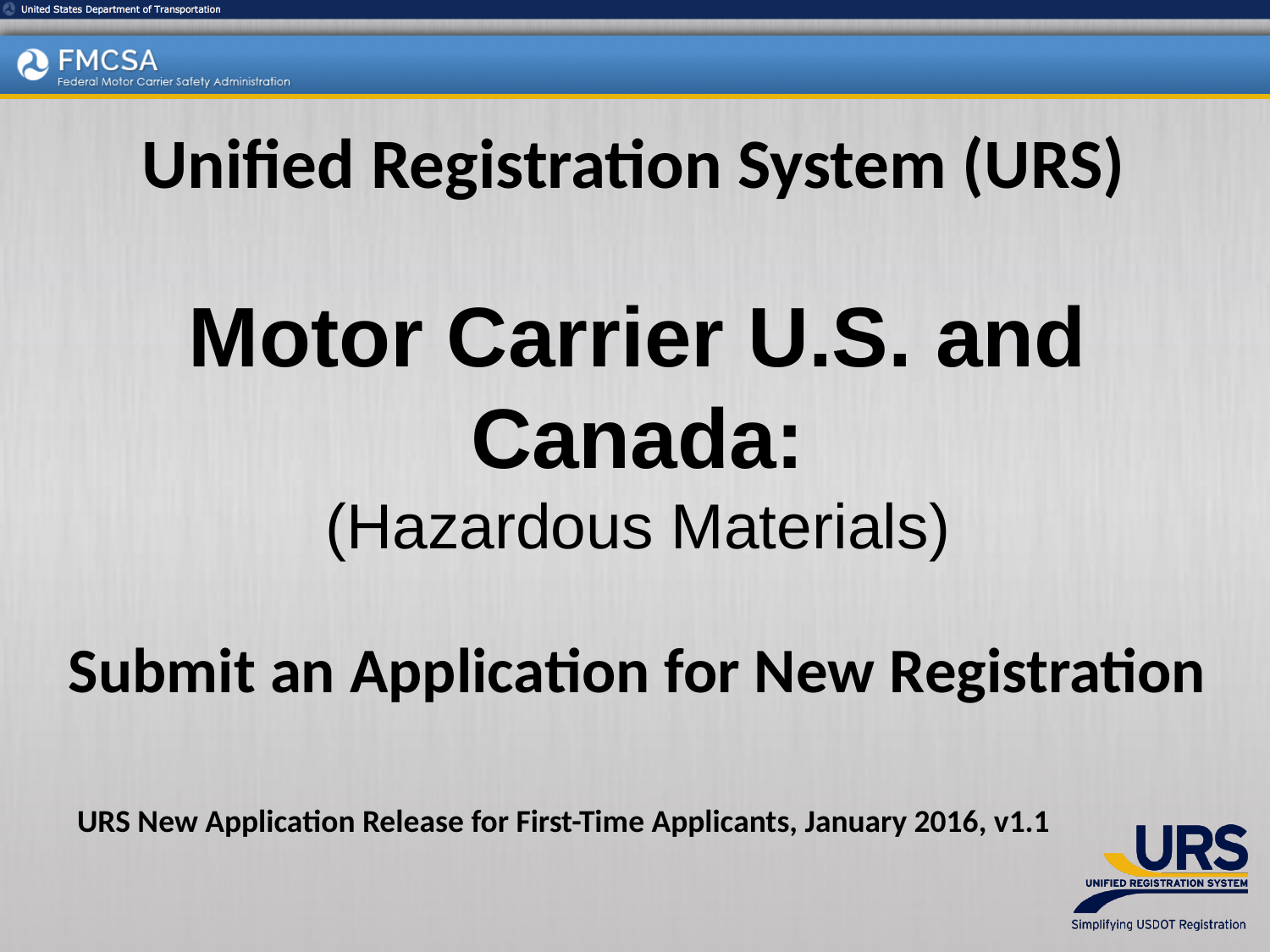

# Unified Registration System (URS)
Motor Carrier U.S. and Canada:
(Hazardous Materials)
Submit an Application for New Registration
URS New Application Release for First-Time Applicants, January 2016, v1.1